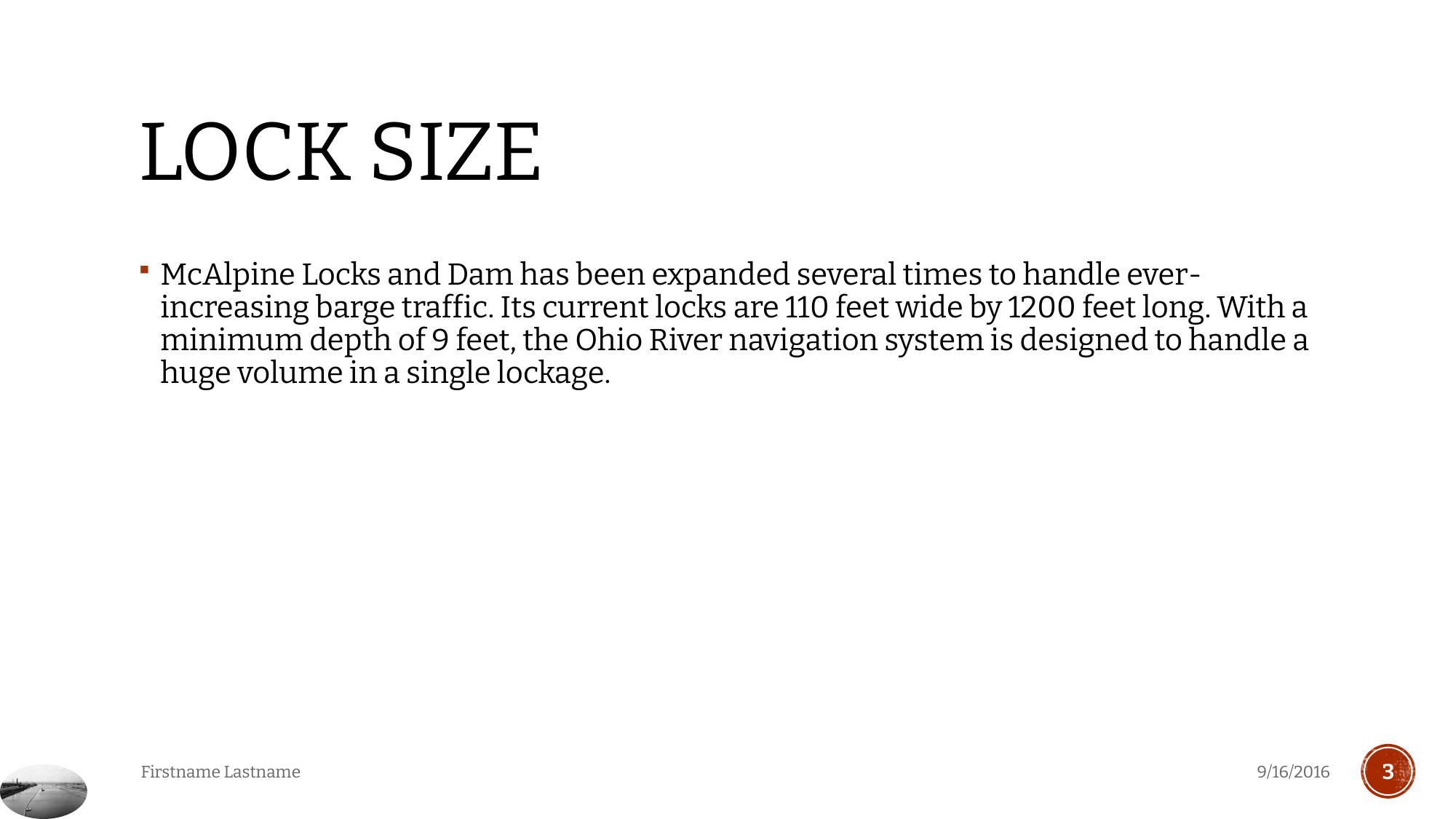

# Lock Size
McAlpine Locks and Dam has been expanded several times to handle ever-increasing barge traffic. Its current locks are 110 feet wide by 1200 feet long. With a minimum depth of 9 feet, the Ohio River navigation system is designed to handle a huge volume in a single lockage.
Firstname Lastname
9/16/2016
3